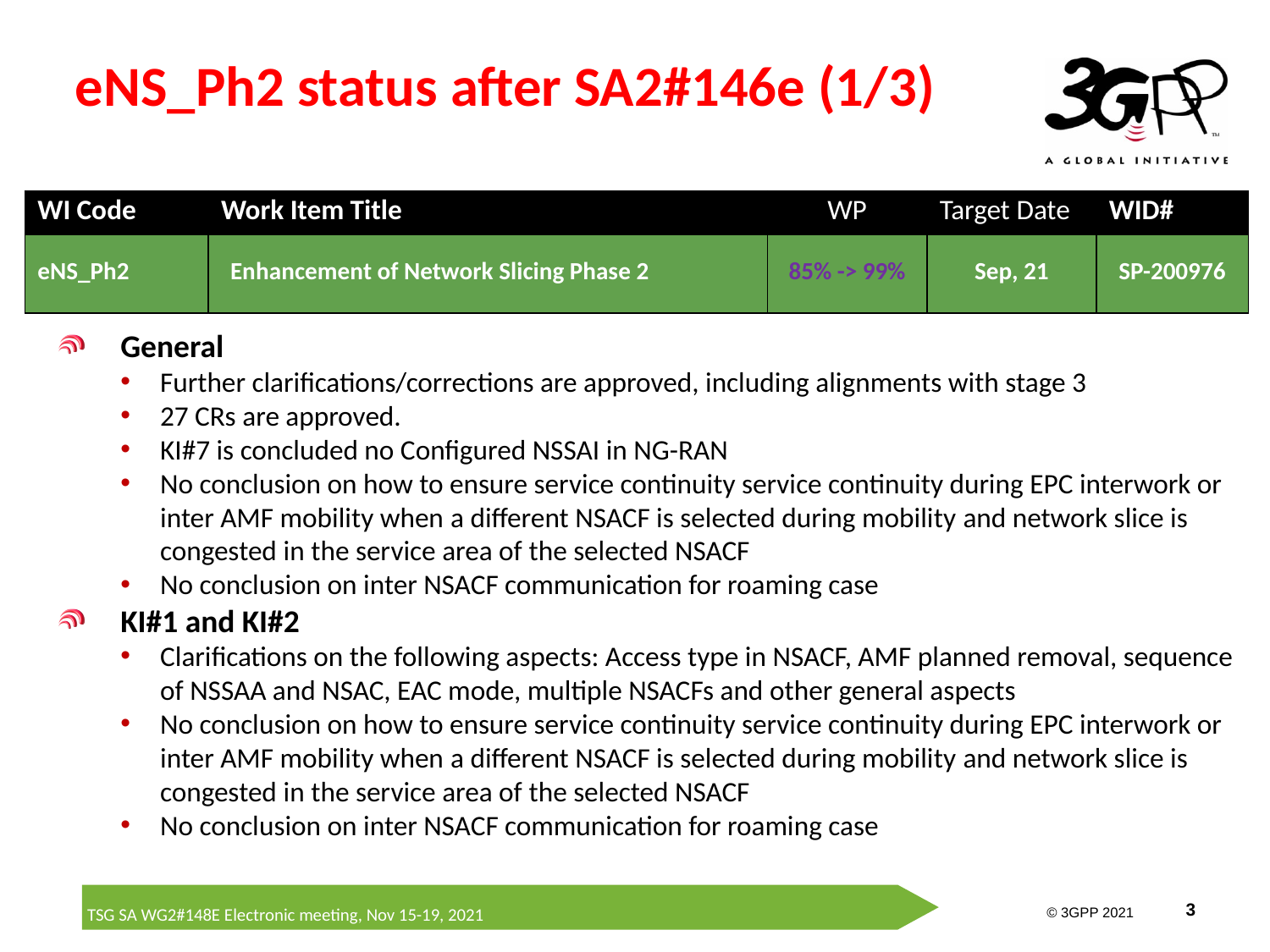

# eNS_Ph2 status after SA2#146e (1/3)
| WI Code | Work Item Title | WP | Target Date | WID# |
| --- | --- | --- | --- | --- |
| eNS\_Ph2 | Enhancement of Network Slicing Phase 2 | 85% -> 99% | Sep, 21 | SP-200976 |
General
Further clarifications/corrections are approved, including alignments with stage 3
27 CRs are approved.
KI#7 is concluded no Configured NSSAI in NG-RAN
No conclusion on how to ensure service continuity service continuity during EPC interwork or inter AMF mobility when a different NSACF is selected during mobility and network slice is congested in the service area of the selected NSACF
No conclusion on inter NSACF communication for roaming case
KI#1 and KI#2
Clarifications on the following aspects: Access type in NSACF, AMF planned removal, sequence of NSSAA and NSAC, EAC mode, multiple NSACFs and other general aspects
No conclusion on how to ensure service continuity service continuity during EPC interwork or inter AMF mobility when a different NSACF is selected during mobility and network slice is congested in the service area of the selected NSACF
No conclusion on inter NSACF communication for roaming case